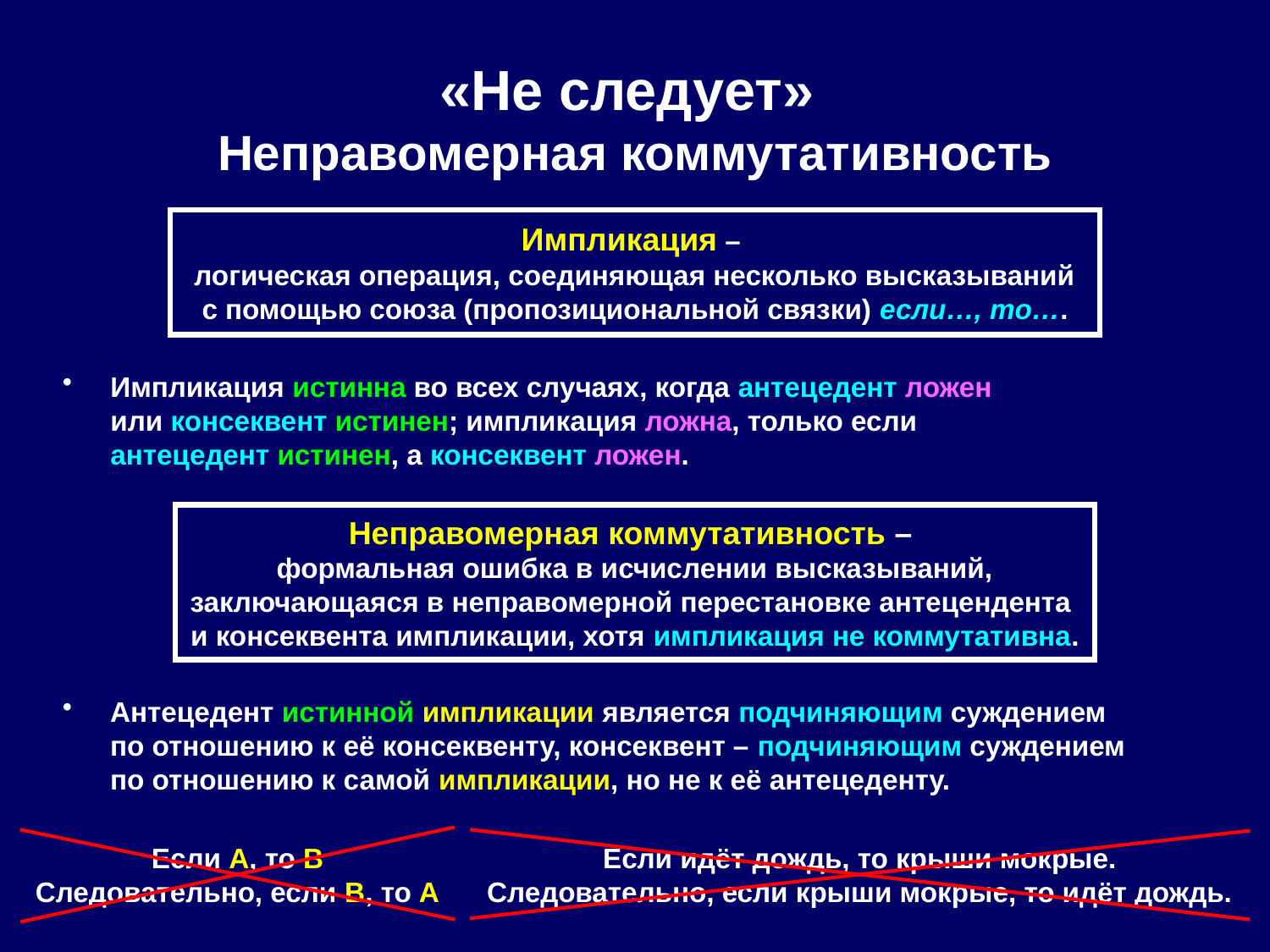

# «Не следует» Неправомерная коммутативность
Импликация –
логическая операция, соединяющая несколько высказываний с помощью союза (пропозициональной связки) если…, то….
Импликация истинна во всех случаях, когда антецедент ложен
или консеквент истинен; импликация ложна, только если
антецедент истинен, а консеквент ложен.
Неправомерная коммутативность –
 формальная ошибка в исчислении высказываний,
заключающаяся в неправомерной перестановке антецендента
и консеквента импликации, хотя импликация не коммутативна.
Антецедент истинной импликации является подчиняющим суждением
по отношению к её консеквенту, консеквент – подчиняющим суждением по отношению к самой импликации, но не к её антецеденту.
Если A, то B
Следовательно, если B, то A
Если идёт дождь, то крыши мокрые.
Следовательно, если крыши мокрые, то идёт дождь.